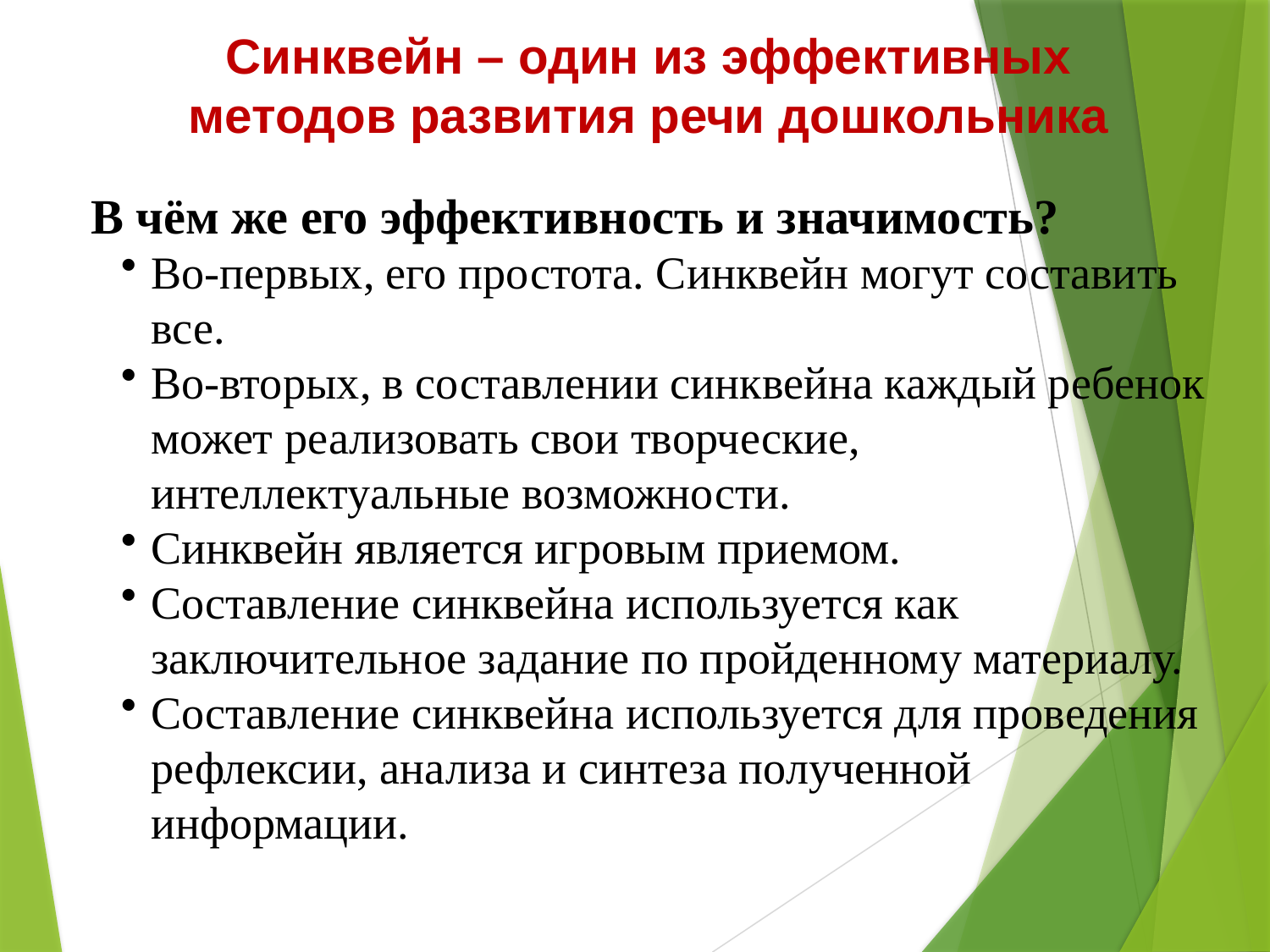

Синквейн – один из эффективных методов развития речи дошкольника
В чём же его эффективность и значимость?
Во-первых, его простота. Синквейн могут составить все.
Во-вторых, в составлении синквейна каждый ребенок может реализовать свои творческие, интеллектуальные возможности.
Синквейн является игровым приемом.
Составление синквейна используется как заключительное задание по пройденному материалу.
Составление синквейна используется для проведения рефлексии, анализа и синтеза полученной информации.